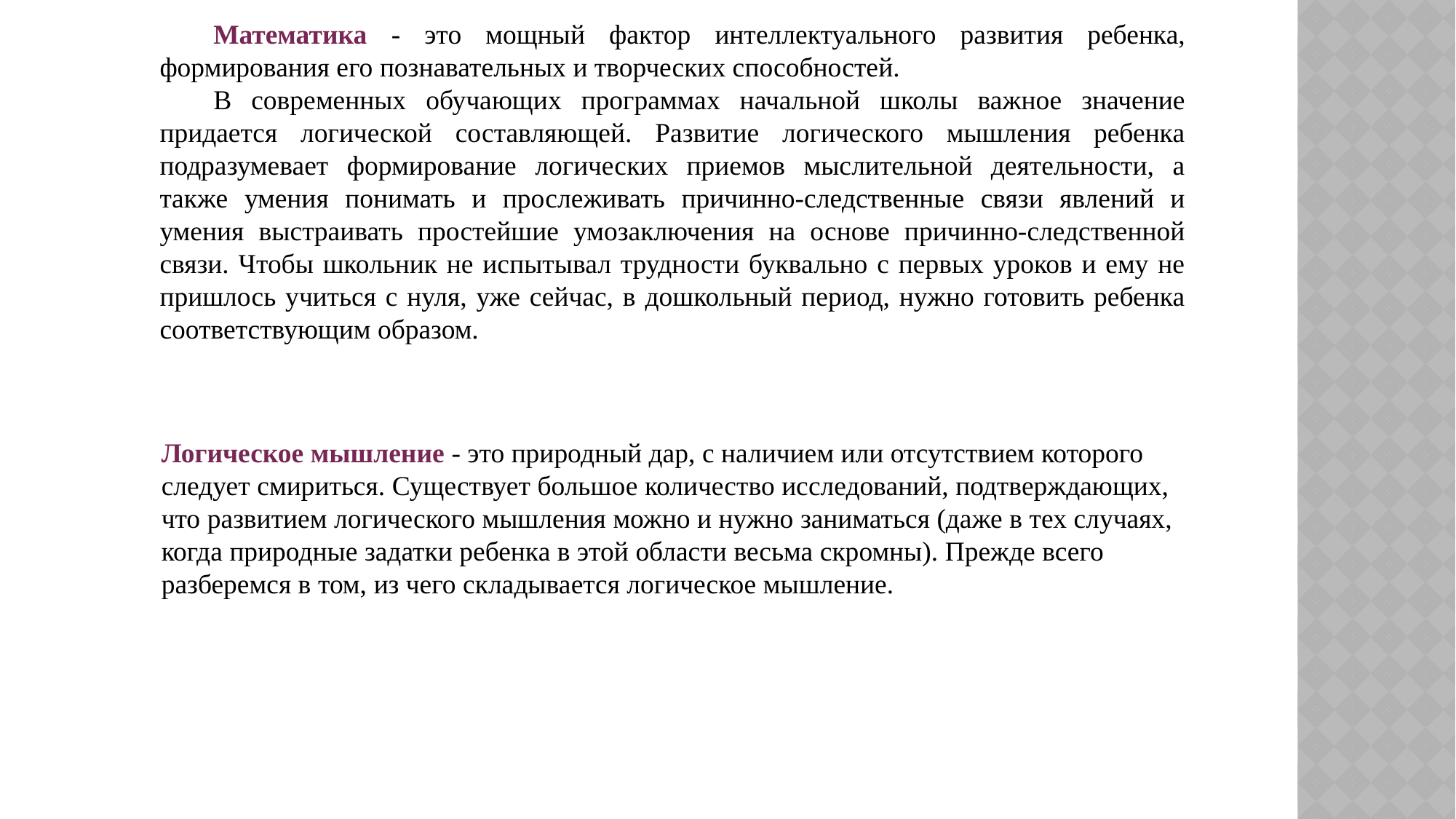

Математика - это мощный фактор интеллектуального развития ребенка, формирования его познавательных и творческих способностей.
В современных обучающих программах начальной школы важное значение придается логической составляющей. Развитие логического мышления ребенка подразумевает формирование логических приемов мыслительной деятельности, а также умения понимать и прослеживать причинно-следственные связи явлений и умения выстраивать простейшие умозаключения на основе причинно-следственной связи. Чтобы школьник не испытывал трудности буквально с первых уроков и ему не пришлось учиться с нуля, уже сейчас, в дошкольный период, нужно готовить ребенка соответствующим образом.

Логическое мышление - это природный дар, с наличием или отсутствием которого следует смириться. Существует большое количество исследований, подтверждающих, что развитием логического мышления можно и нужно заниматься (даже в тех случаях, когда природные задатки ребенка в этой области весьма скромны). Прежде всего разберемся в том, из чего складывается логическое мышление.